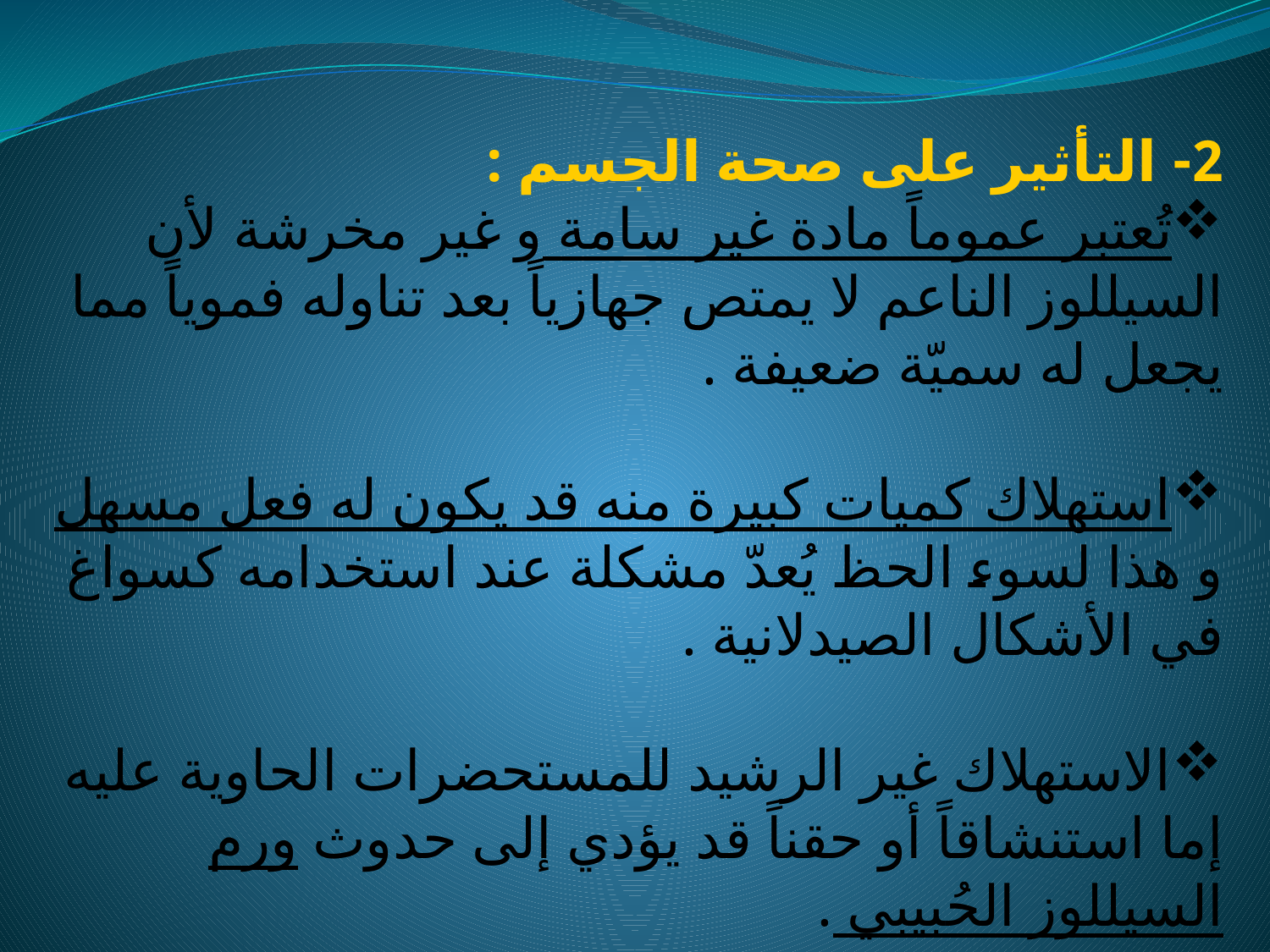

2- التأثير على صحة الجسم :
تُعتبر عموماً مادة غير سامة و غير مخرشة لأن السيللوز الناعم لا يمتص جهازياً بعد تناوله فموياً مما يجعل له سميّة ضعيفة .

استهلاك كميات كبيرة منه قد يكون له فعل مسهل و هذا لسوء الحظ يُعدّ مشكلة عند استخدامه كسواغ في الأشكال الصيدلانية .

الاستهلاك غير الرشيد للمستحضرات الحاوية عليه إما استنشاقاً أو حقناً قد يؤدي إلى حدوث ورم السيللوز الحُبيبي .

3-التنافرات :
يتنافر مع المؤكسدات القوية .